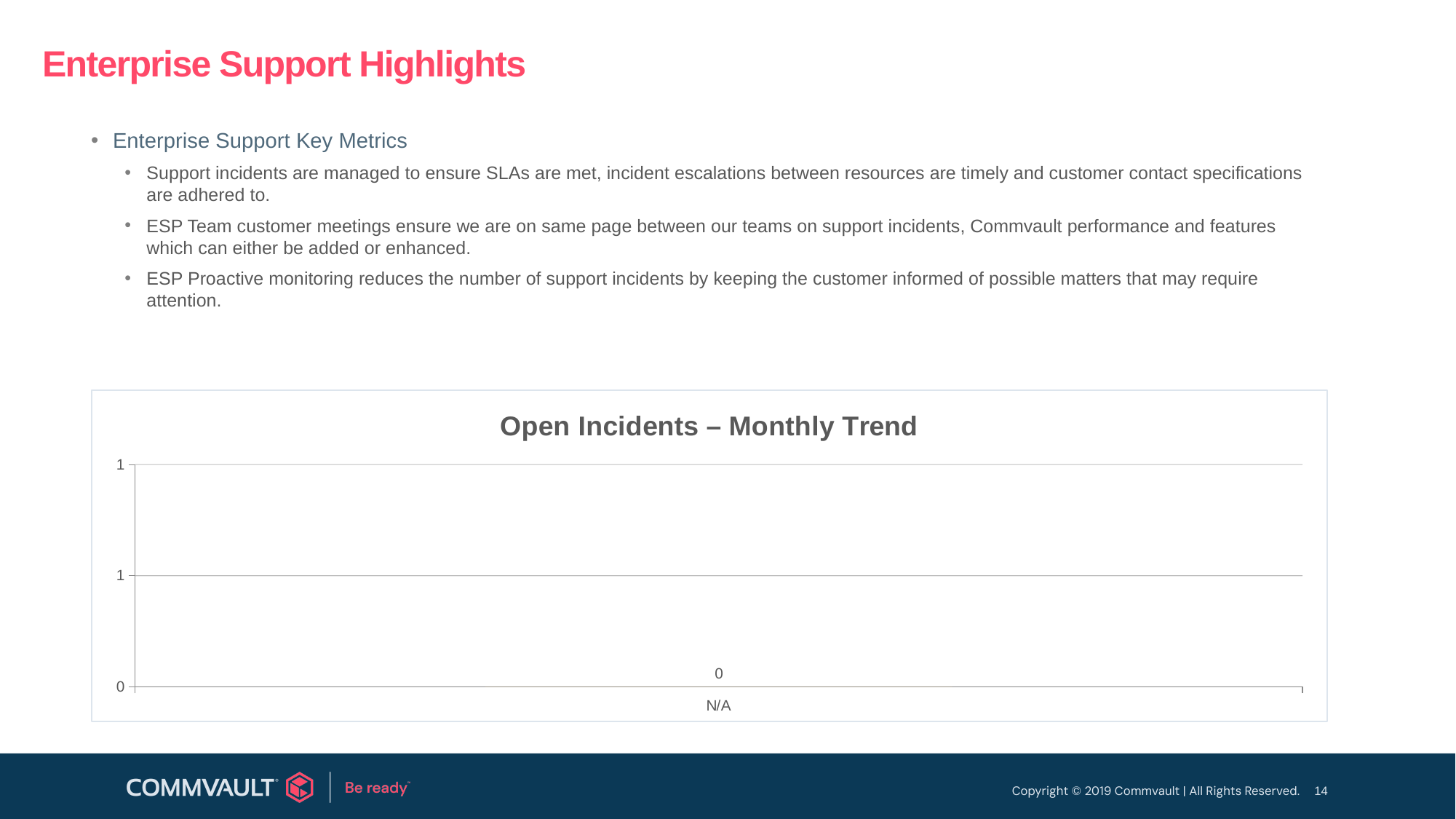

# Enterprise Support Highlights
Enterprise Support Key Metrics
Support incidents are managed to ensure SLAs are met, incident escalations between resources are timely and customer contact specifications are adhered to.
ESP Team customer meetings ensure we are on same page between our teams on support incidents, Commvault performance and features which can either be added or enhanced.
ESP Proactive monitoring reduces the number of support incidents by keeping the customer informed of possible matters that may require attention.

### Chart: Open Incidents – Monthly Trend

| Category | Incidents |
|---|---|
| N/A | 0.0 |
14